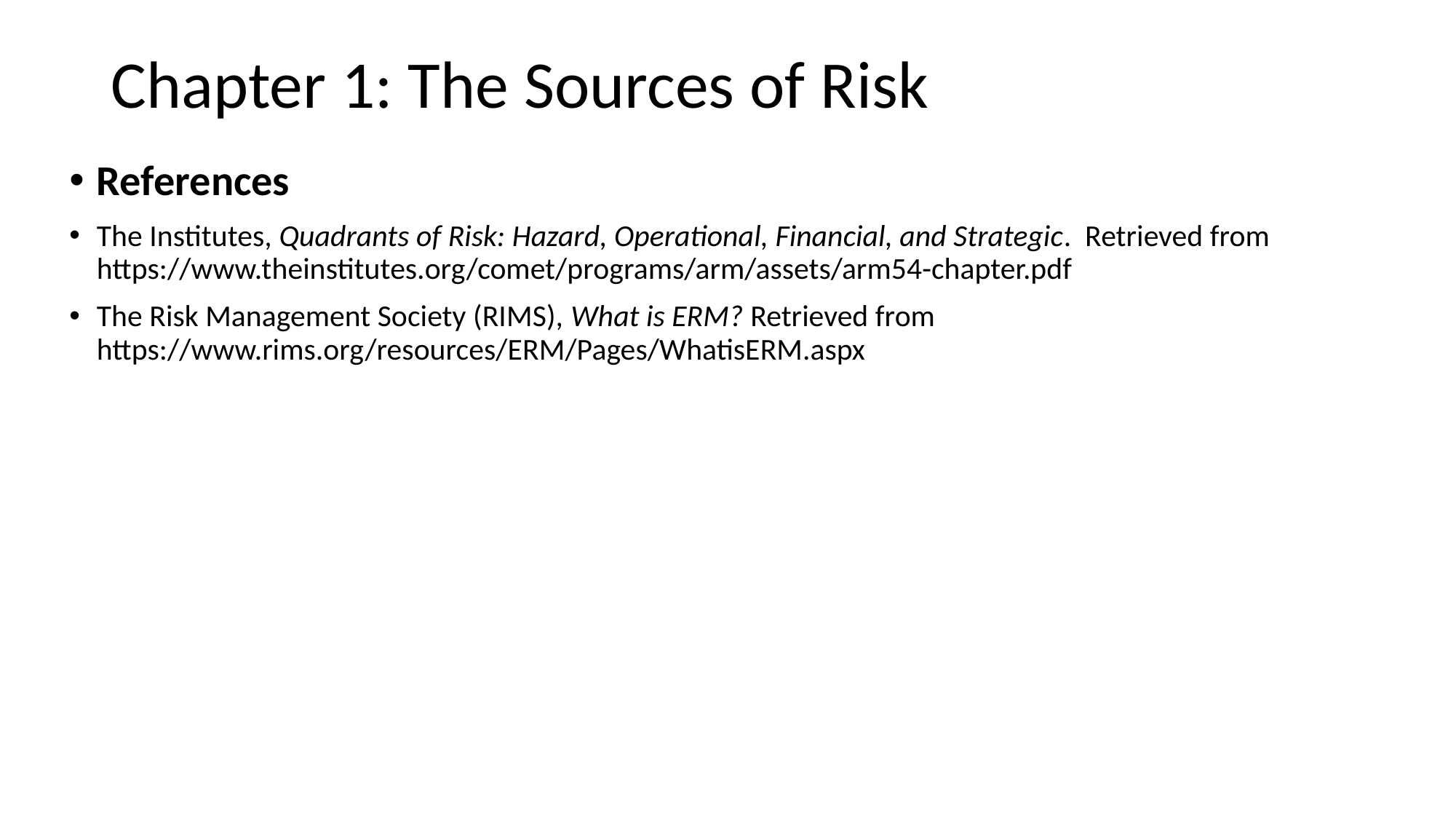

# Chapter 1: The Sources of Risk
References
The Institutes, Quadrants of Risk: Hazard, Operational, Financial, and Strategic.  Retrieved from https://www.theinstitutes.org/comet/programs/arm/assets/arm54-chapter.pdf
The Risk Management Society (RIMS), What is ERM? Retrieved from https://www.rims.org/resources/ERM/Pages/WhatisERM.aspx